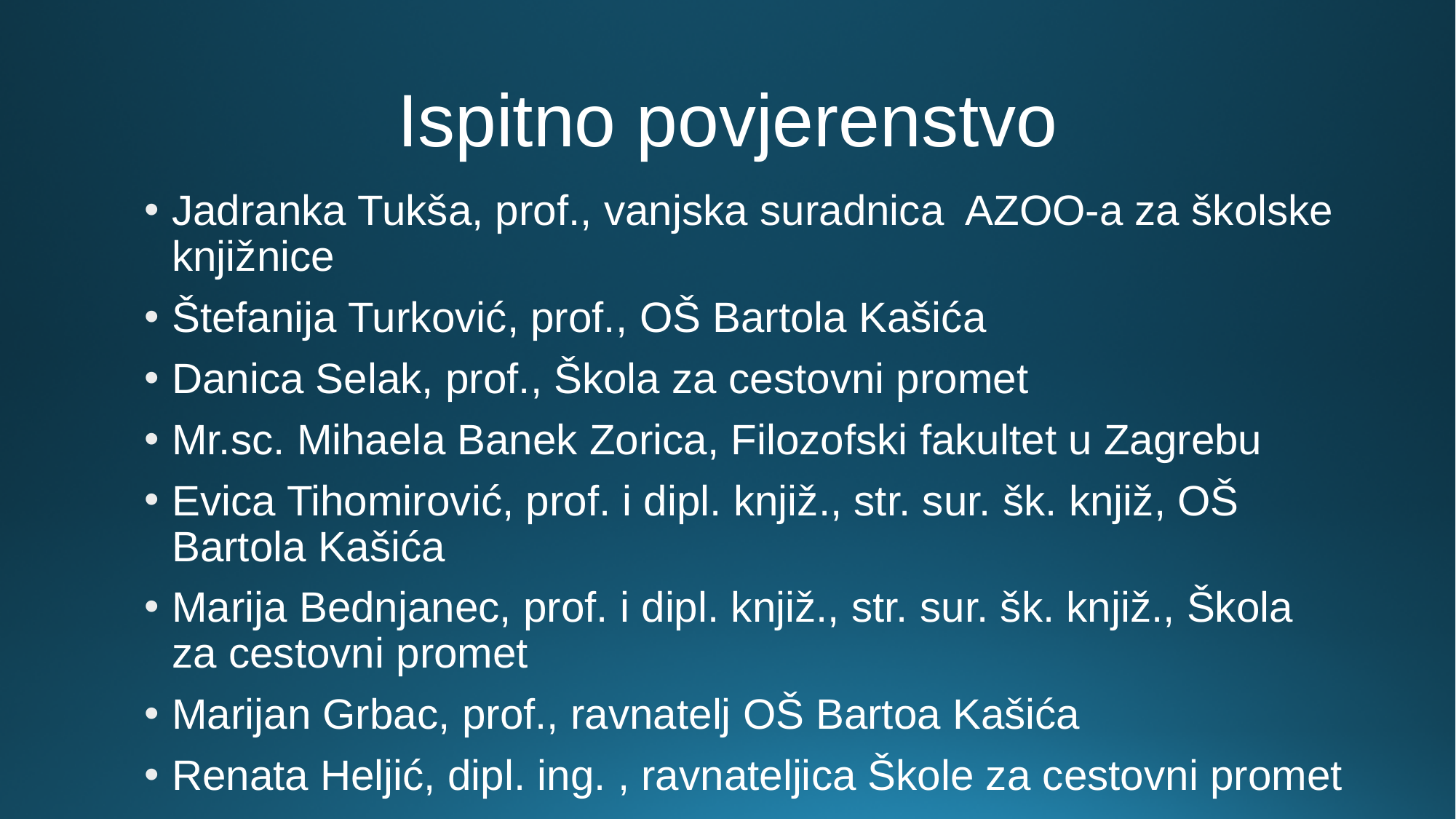

# Ispitno povjerenstvo
Jadranka Tukša, prof., vanjska suradnica  AZOO-a za školske knjižnice
Štefanija Turković, prof., OŠ Bartola Kašića
Danica Selak, prof., Škola za cestovni promet
Mr.sc. Mihaela Banek Zorica, Filozofski fakultet u Zagrebu
Evica Tihomirović, prof. i dipl. knjiž., str. sur. šk. knjiž, OŠ Bartola Kašića
Marija Bednjanec, prof. i dipl. knjiž., str. sur. šk. knjiž., Škola za cestovni promet
Marijan Grbac, prof., ravnatelj OŠ Bartoa Kašića
Renata Heljić, dipl. ing. , ravnateljica Škole za cestovni promet